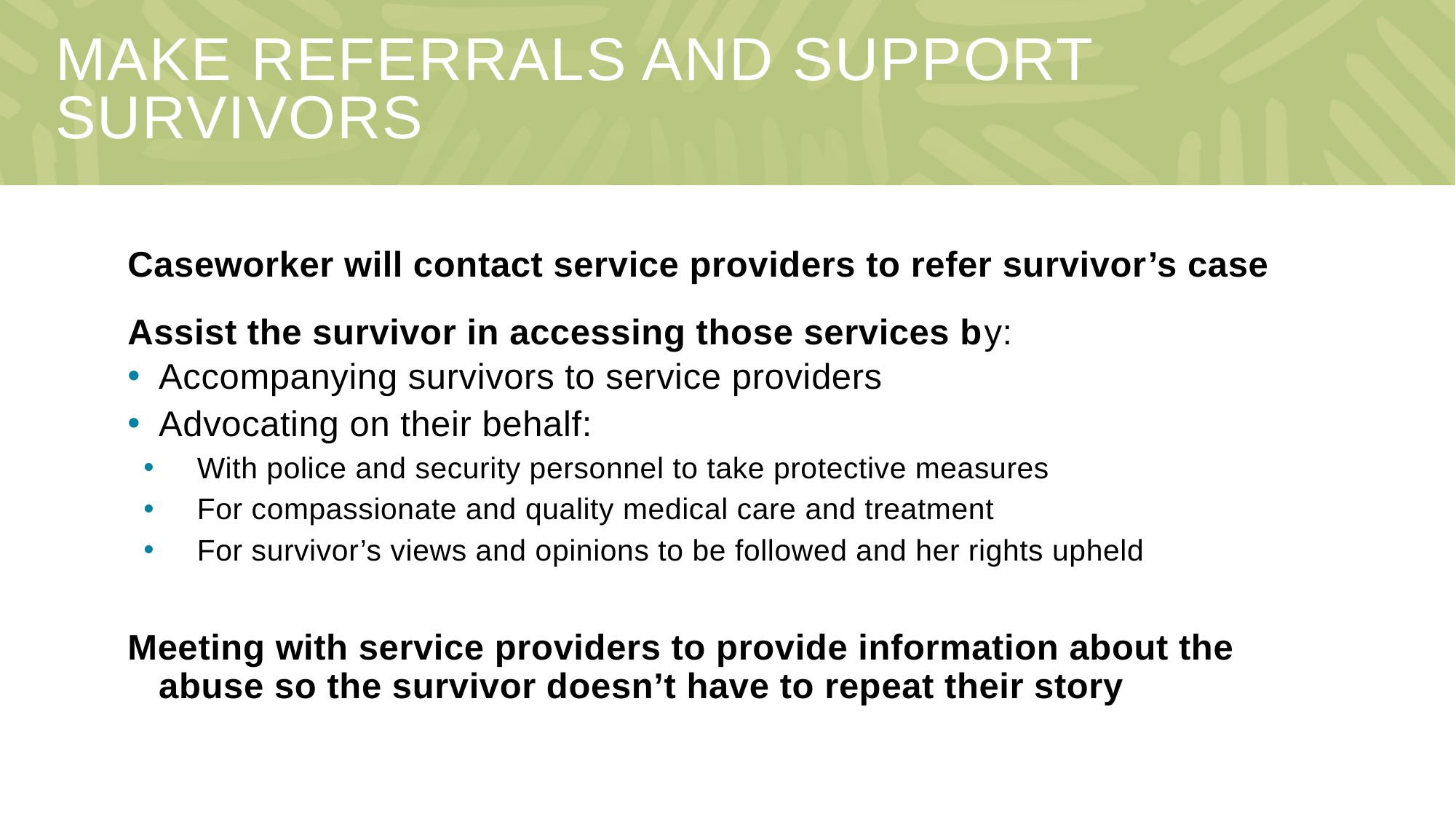

# Make referrals and support survivors
Caseworker will contact service providers to refer survivor’s case
Assist the survivor in accessing those services by:
Accompanying survivors to service providers
Advocating on their behalf:
With police and security personnel to take protective measures
For compassionate and quality medical care and treatment
For survivor’s views and opinions to be followed and her rights upheld

Meeting with service providers to provide information about the abuse so the survivor doesn’t have to repeat their story